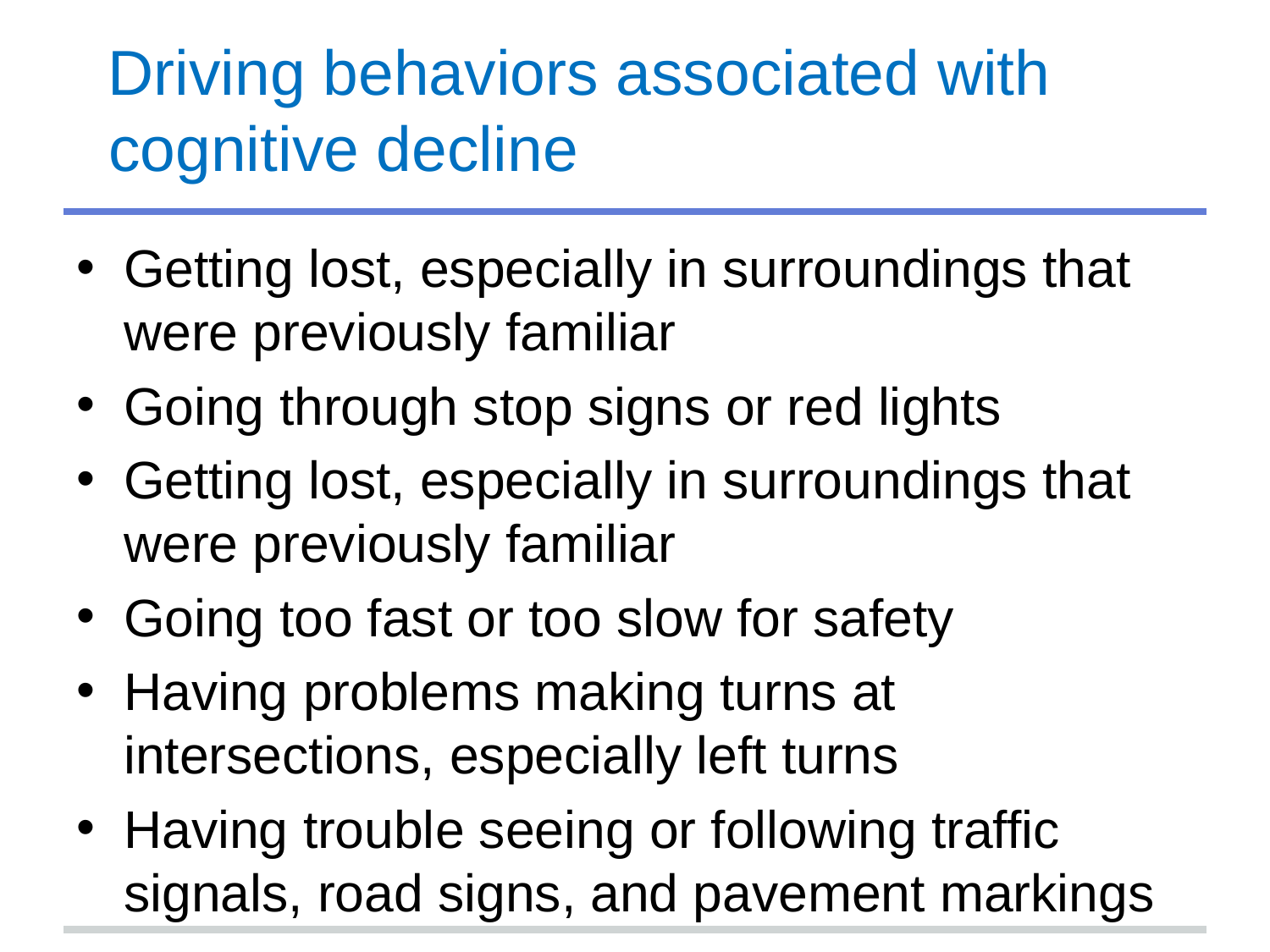

# Driving behaviors associated with cognitive decline
Getting lost, especially in surroundings that were previously familiar
Going through stop signs or red lights
Getting lost, especially in surroundings that were previously familiar
Going too fast or too slow for safety
Having problems making turns at intersections, especially left turns
Having trouble seeing or following traffic signals, road signs, and pavement markings